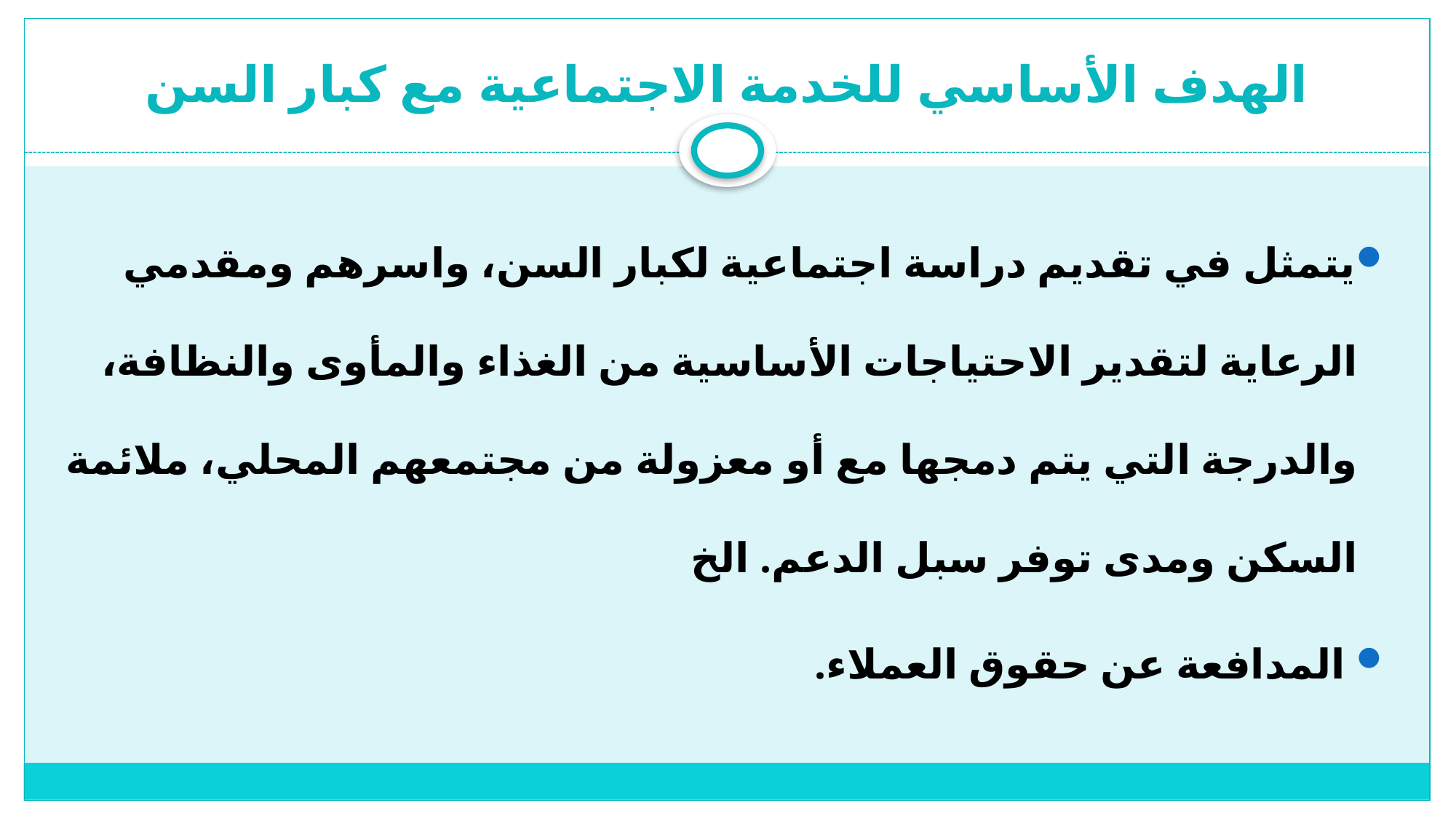

# الهدف الأساسي للخدمة الاجتماعية مع كبار السن
يتمثل في تقديم دراسة اجتماعية لكبار السن، واسرهم ومقدمي الرعاية لتقدير الاحتياجات الأساسية من الغذاء والمأوى والنظافة، والدرجة التي يتم دمجها مع أو معزولة من مجتمعهم المحلي، ملائمة السكن ومدى توفر سبل الدعم. الخ
 المدافعة عن حقوق العملاء.